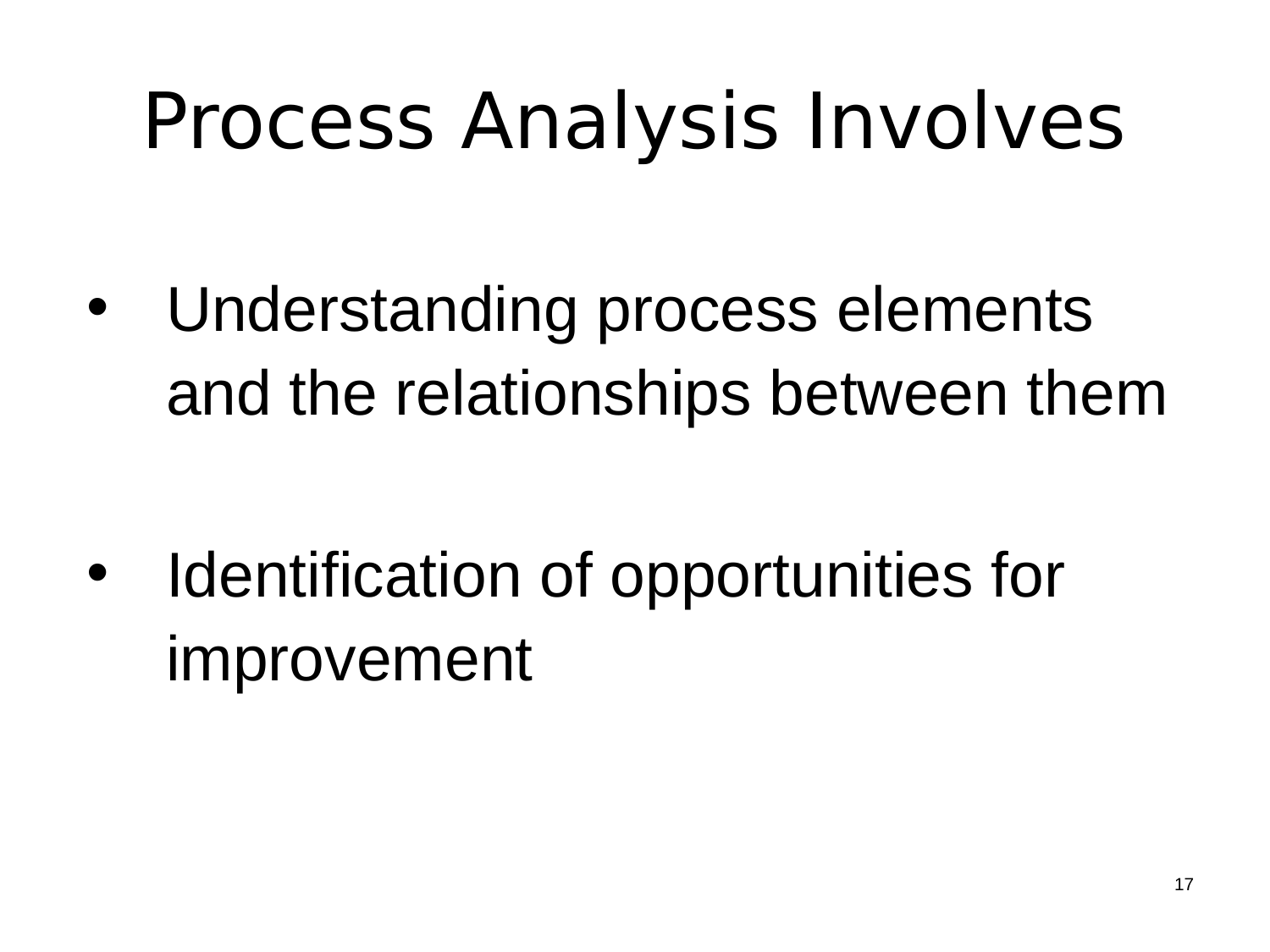

# Process Analysis Involves
Understanding process elements and the relationships between them

Identification of opportunities for improvement
17